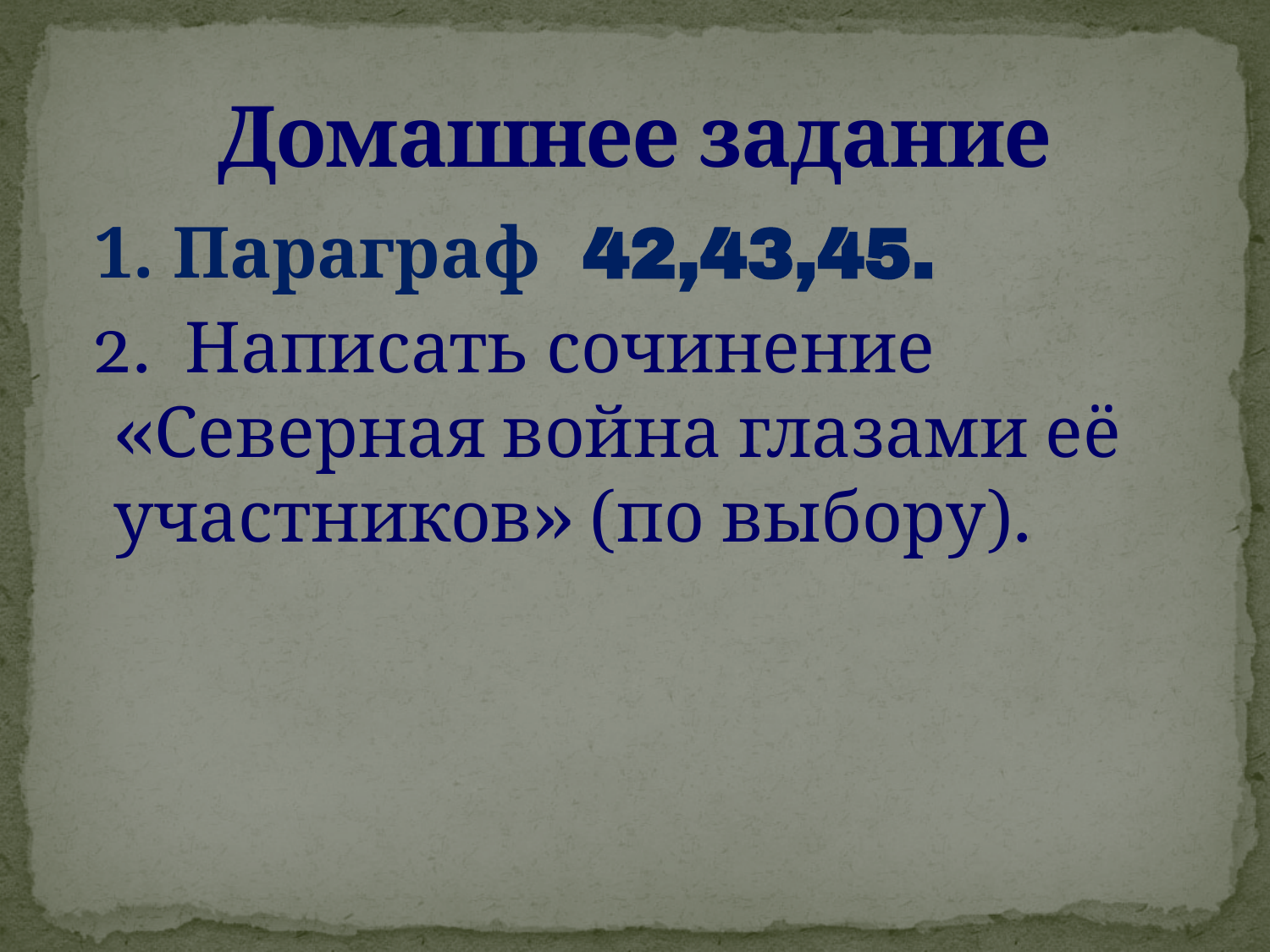

# Домашнее задание
 1. Параграф  42,43,45.
 2.  Написать сочинение «Северная война глазами её участников» (по выбору).